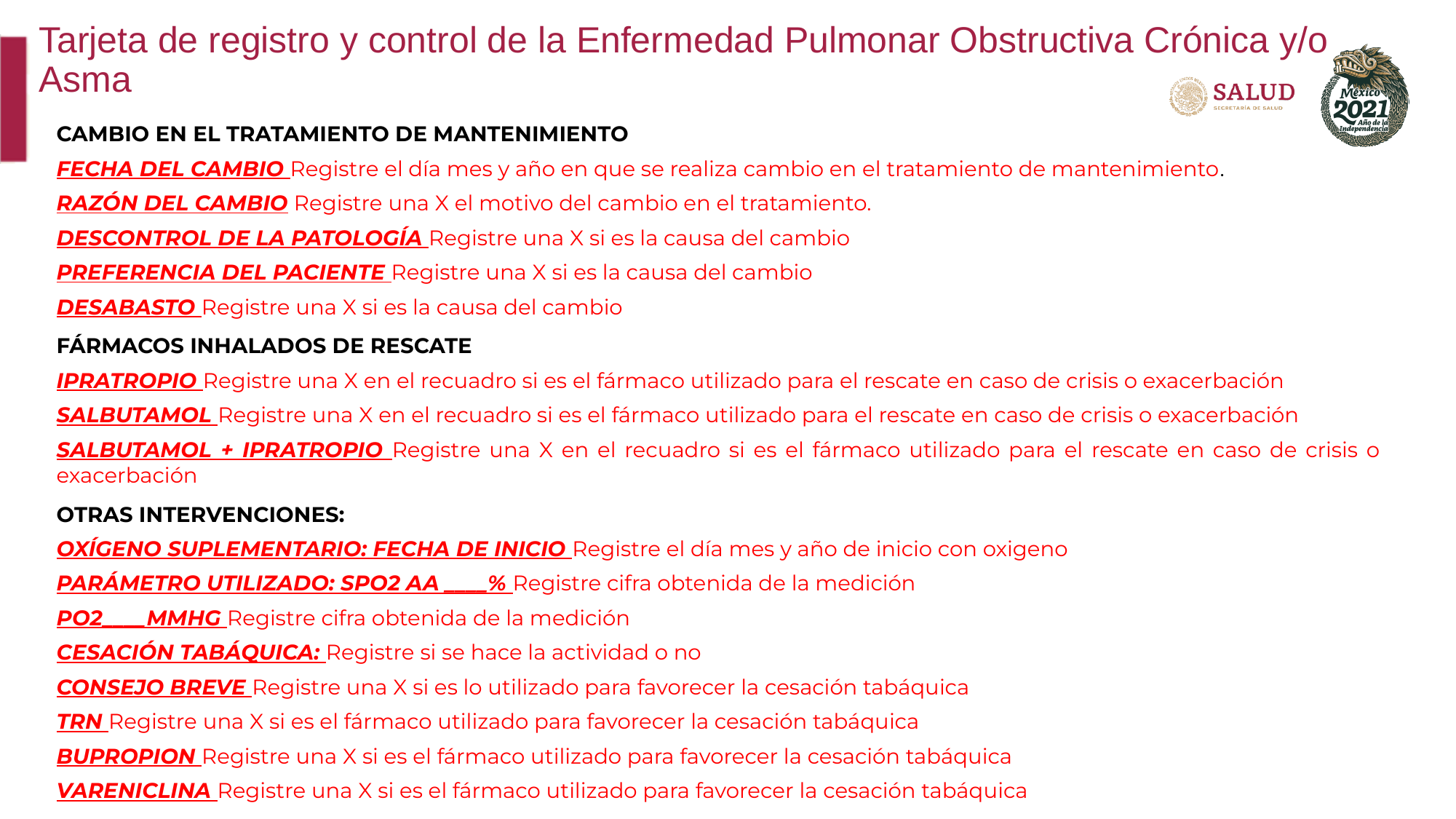

Tarjeta de registro y control de la Enfermedad Pulmonar Obstructiva Crónica y/o Asma
CAMBIO EN EL TRATAMIENTO DE MANTENIMIENTO
FECHA DEL CAMBIO Registre el día mes y año en que se realiza cambio en el tratamiento de mantenimiento.
RAZÓN DEL CAMBIO Registre una X el motivo del cambio en el tratamiento.
DESCONTROL DE LA PATOLOGÍA Registre una X si es la causa del cambio
PREFERENCIA DEL PACIENTE Registre una X si es la causa del cambio
DESABASTO Registre una X si es la causa del cambio
FÁRMACOS INHALADOS DE RESCATE
IPRATROPIO Registre una X en el recuadro si es el fármaco utilizado para el rescate en caso de crisis o exacerbación
SALBUTAMOL Registre una X en el recuadro si es el fármaco utilizado para el rescate en caso de crisis o exacerbación
SALBUTAMOL + IPRATROPIO Registre una X en el recuadro si es el fármaco utilizado para el rescate en caso de crisis o exacerbación
OTRAS INTERVENCIONES:
OXÍGENO SUPLEMENTARIO: FECHA DE INICIO Registre el día mes y año de inicio con oxigeno
PARÁMETRO UTILIZADO: SPO2 AA ____% Registre cifra obtenida de la medición
PO2____MMHG Registre cifra obtenida de la medición
CESACIÓN TABÁQUICA: Registre si se hace la actividad o no
CONSEJO BREVE Registre una X si es lo utilizado para favorecer la cesación tabáquica
TRN Registre una X si es el fármaco utilizado para favorecer la cesación tabáquica
BUPROPION Registre una X si es el fármaco utilizado para favorecer la cesación tabáquica
VARENICLINA Registre una X si es el fármaco utilizado para favorecer la cesación tabáquica